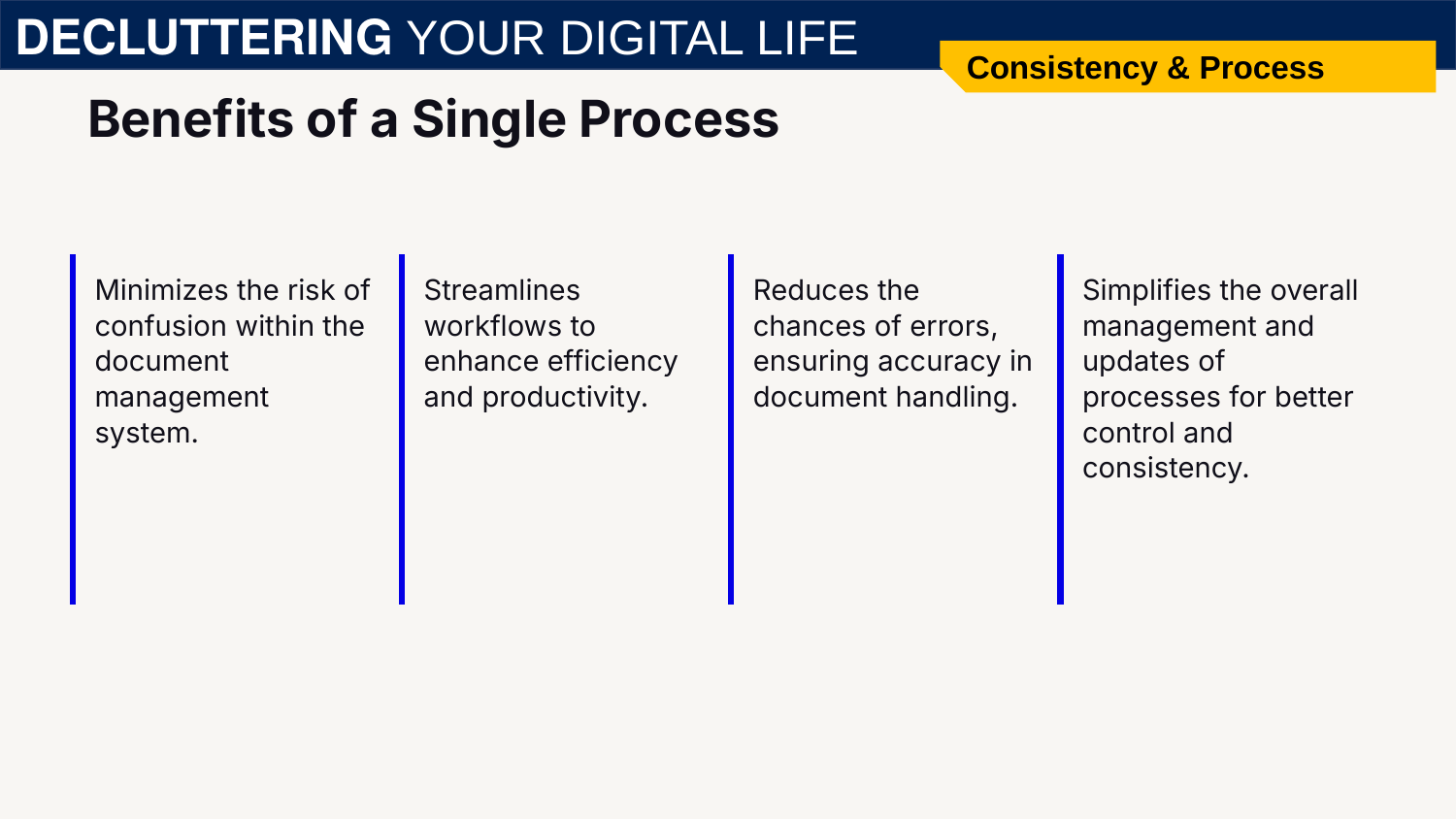

DECLUTTERING YOUR DIGITAL LIFE
Consistency & Process

# Benefits of a Single Process
Minimizes the risk of confusion within the document management system.
Streamlines workflows to enhance efficiency and productivity.
Reduces the chances of errors, ensuring accuracy in document handling.
Simplifies the overall management and updates of processes for better control and consistency.